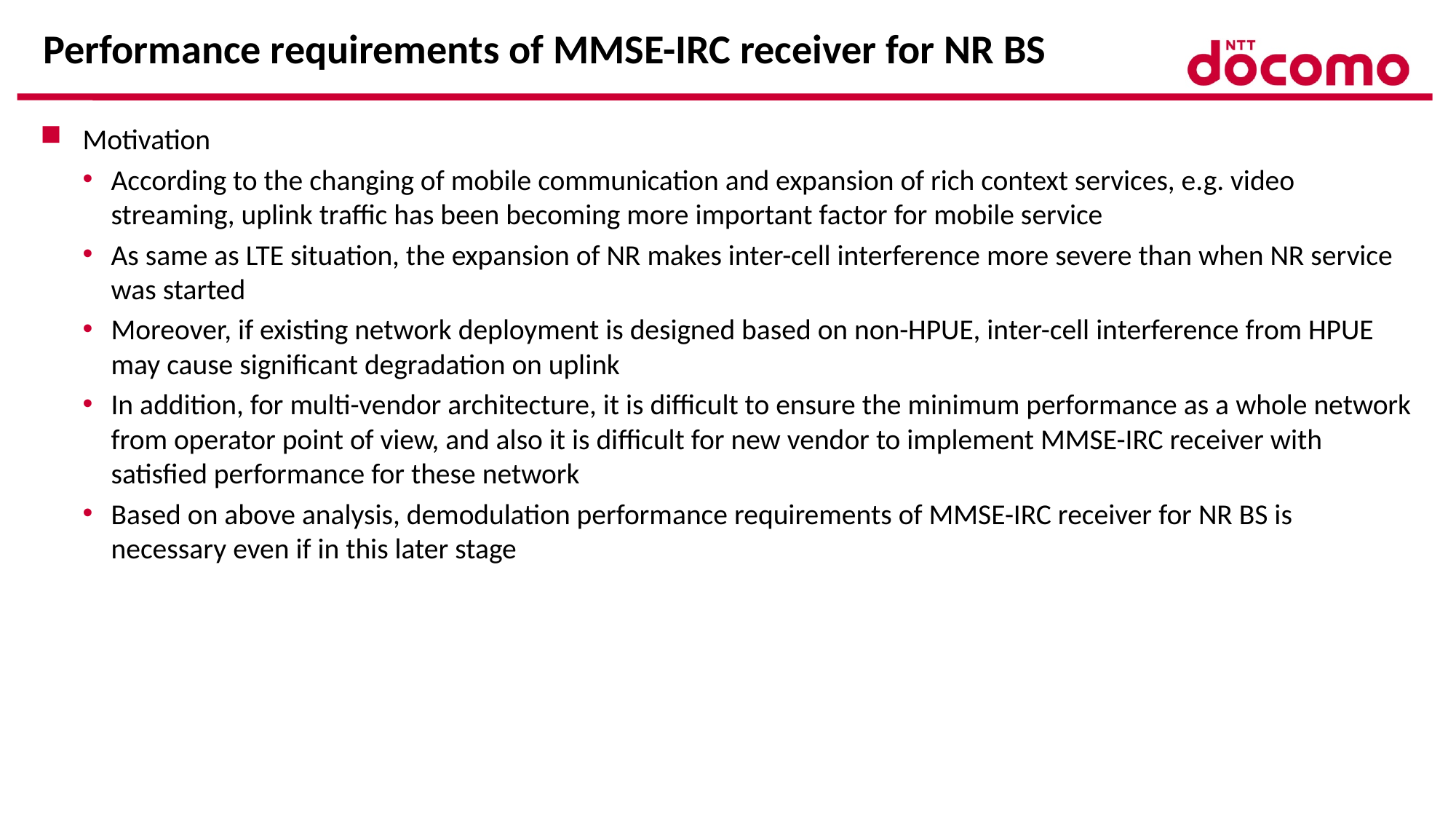

# Performance requirements of MMSE-IRC receiver for NR BS
Motivation
According to the changing of mobile communication and expansion of rich context services, e.g. video streaming, uplink traffic has been becoming more important factor for mobile service
As same as LTE situation, the expansion of NR makes inter-cell interference more severe than when NR service was started
Moreover, if existing network deployment is designed based on non-HPUE, inter-cell interference from HPUE may cause significant degradation on uplink
In addition, for multi-vendor architecture, it is difficult to ensure the minimum performance as a whole network from operator point of view, and also it is difficult for new vendor to implement MMSE-IRC receiver with satisfied performance for these network
Based on above analysis, demodulation performance requirements of MMSE-IRC receiver for NR BS is necessary even if in this later stage